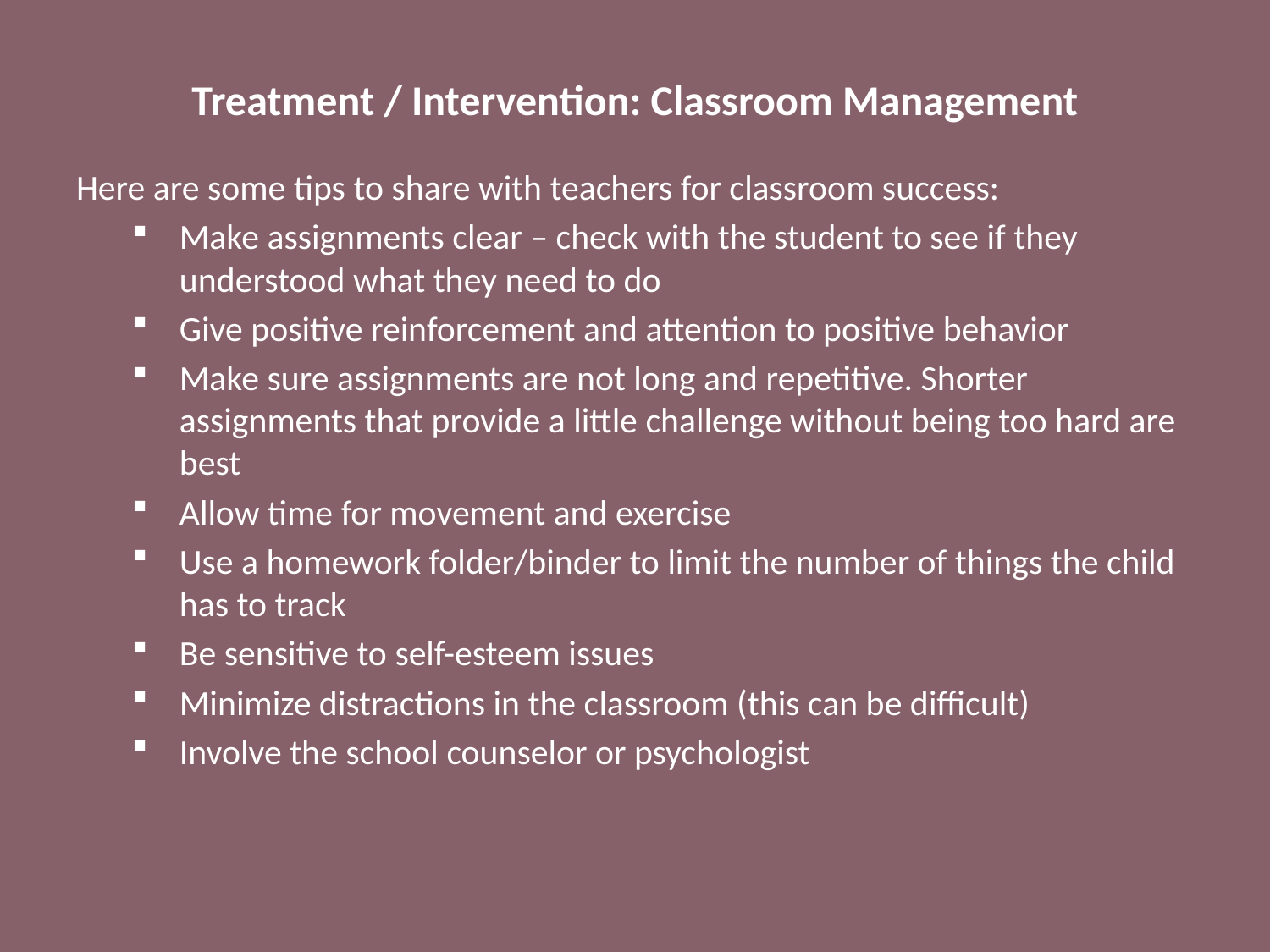

# Treatment / Intervention: Classroom Management
Here are some tips to share with teachers for classroom success:
Make assignments clear – check with the student to see if they understood what they need to do
Give positive reinforcement and attention to positive behavior
Make sure assignments are not long and repetitive. Shorter assignments that provide a little challenge without being too hard are best
Allow time for movement and exercise
Use a homework folder/binder to limit the number of things the child has to track
Be sensitive to self-esteem issues
Minimize distractions in the classroom (this can be difficult)
Involve the school counselor or psychologist